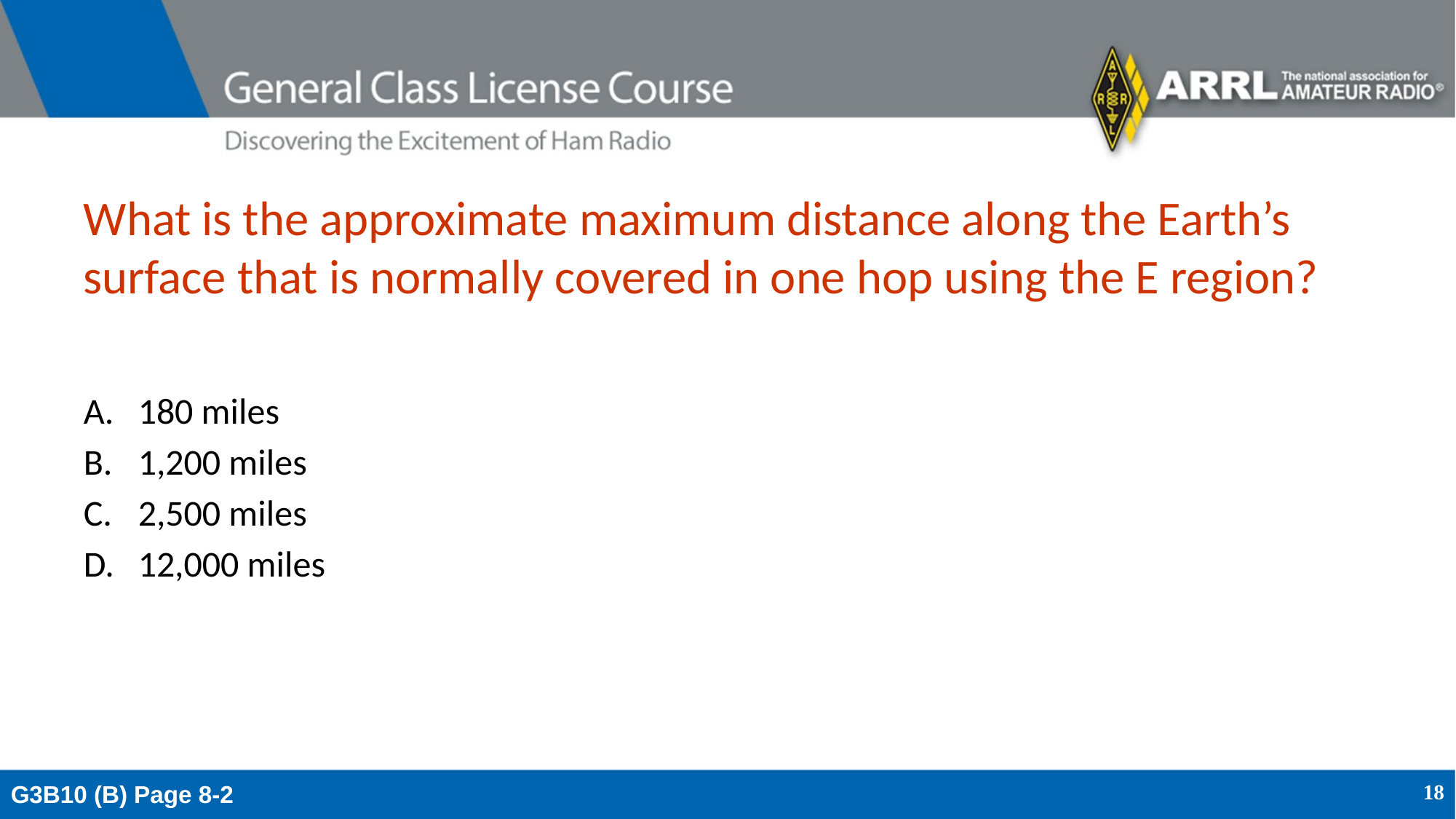

# What is the approximate maximum distance along the Earth’s surface that is normally covered in one hop using the E region?
180 miles
1,200 miles
2,500 miles
12,000 miles
G3B10 (B) Page 8-2
18